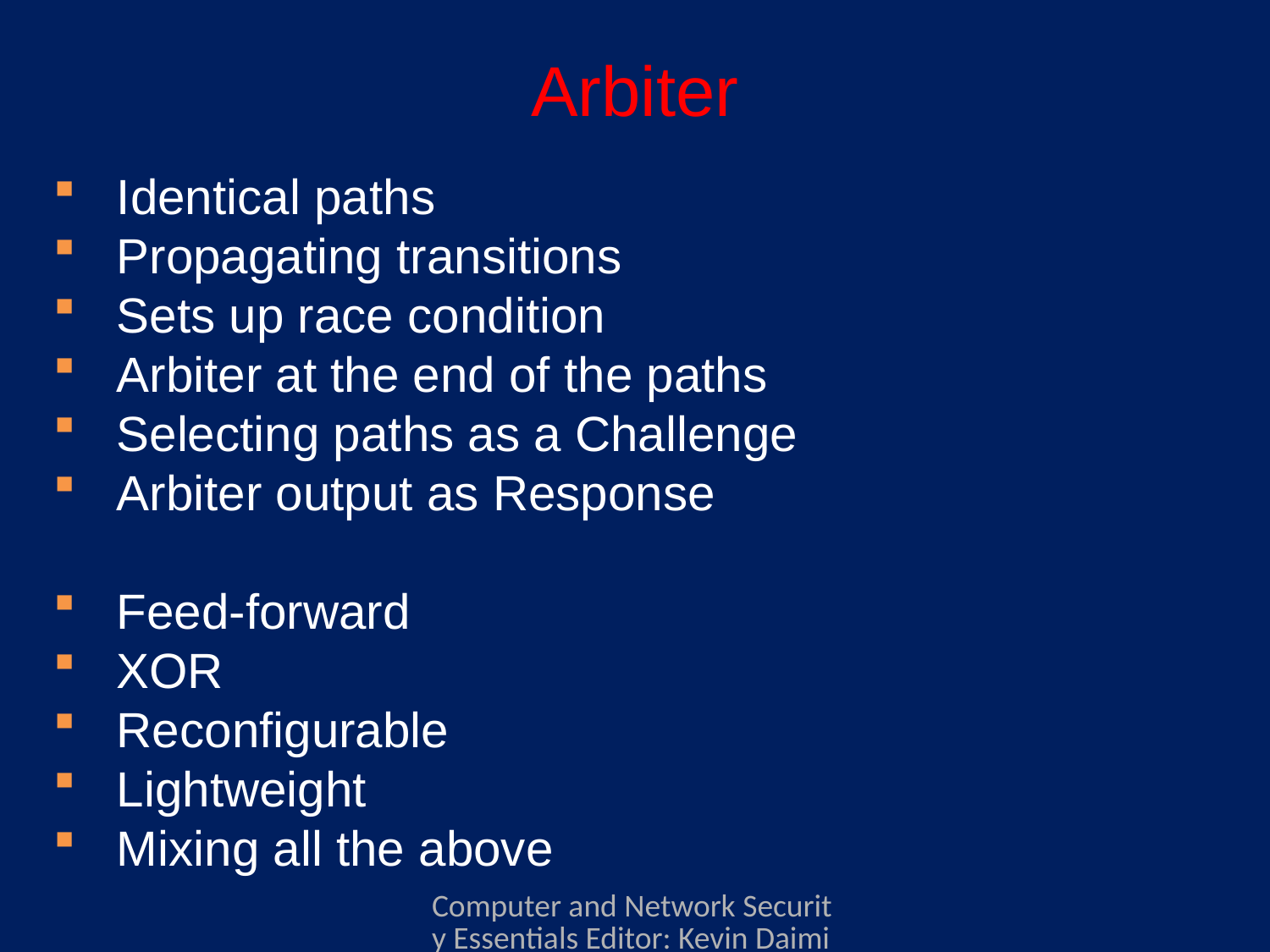

# Arbiter
Identical paths
Propagating transitions
Sets up race condition
Arbiter at the end of the paths
Selecting paths as a Challenge
Arbiter output as Response

Feed-forward
XOR
Reconfigurable
Lightweight
Mixing all the above
Computer and Network Security Essentials Editor: Kevin Daimi Associate Editors: Guillermo Francia, Levent Ertaul, Luis H. Encinas, Eman El-Sheikh Published by Springer